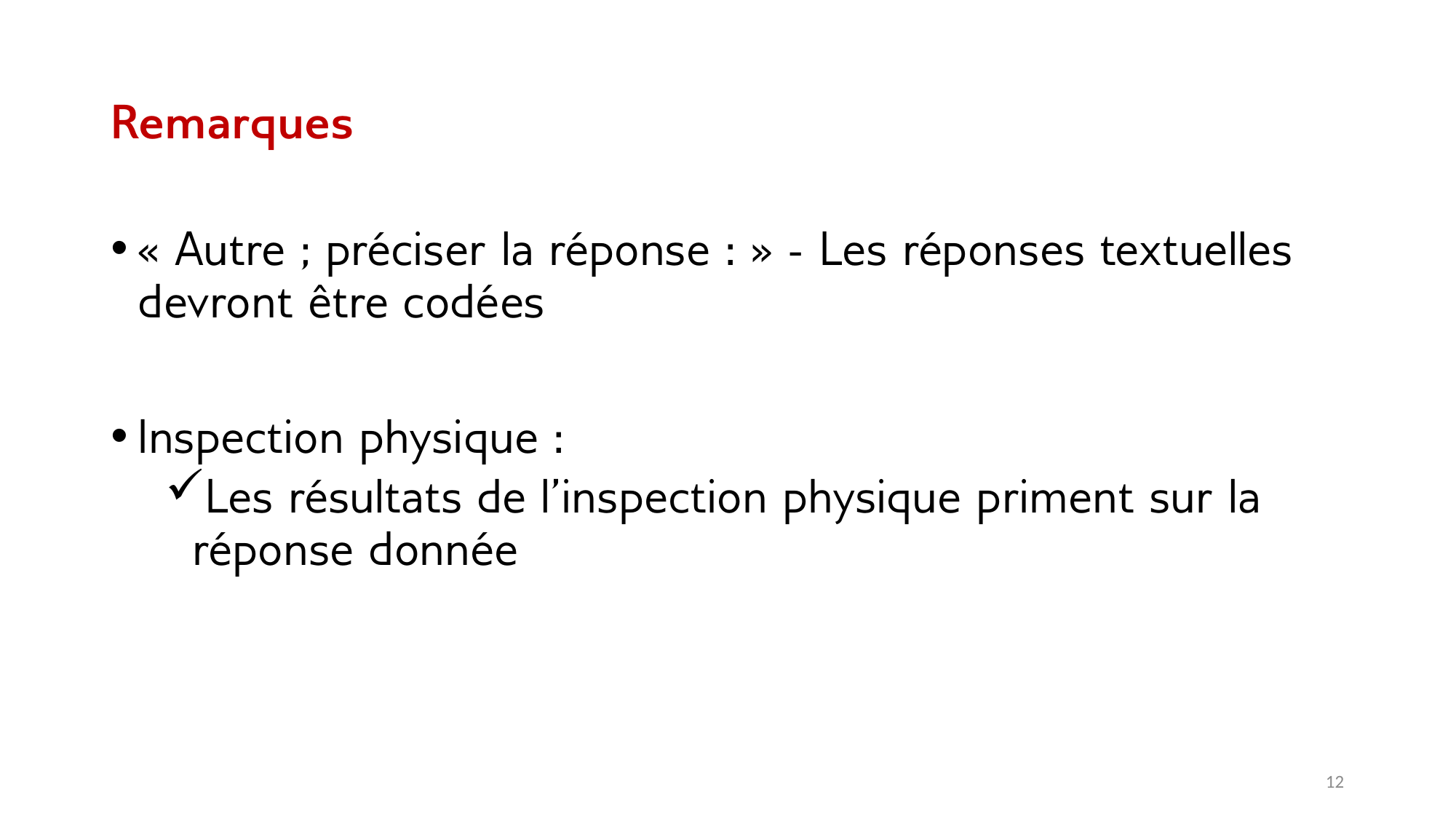

# Remarques
« Autre ; préciser la réponse : » - Les réponses textuelles devront être codées

Inspection physique :
Les résultats de l’inspection physique priment sur la réponse donnée
12